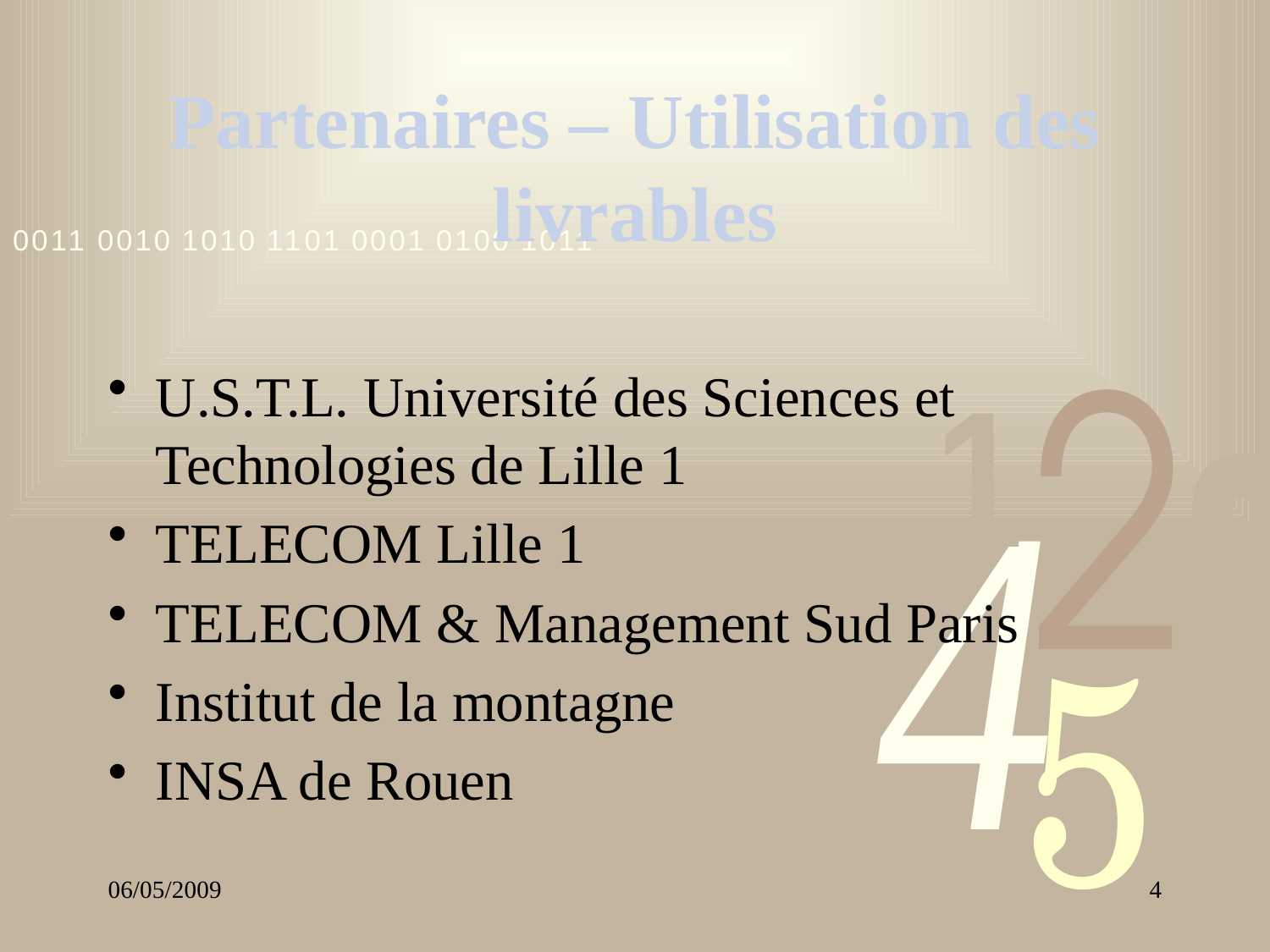

# Partenaires – Utilisation des livrables

U.S.T.L. Université des Sciences et Technologies de Lille 1
TELECOM Lille 1
TELECOM & Management Sud Paris
Institut de la montagne
INSA de Rouen
06/05/2009
4